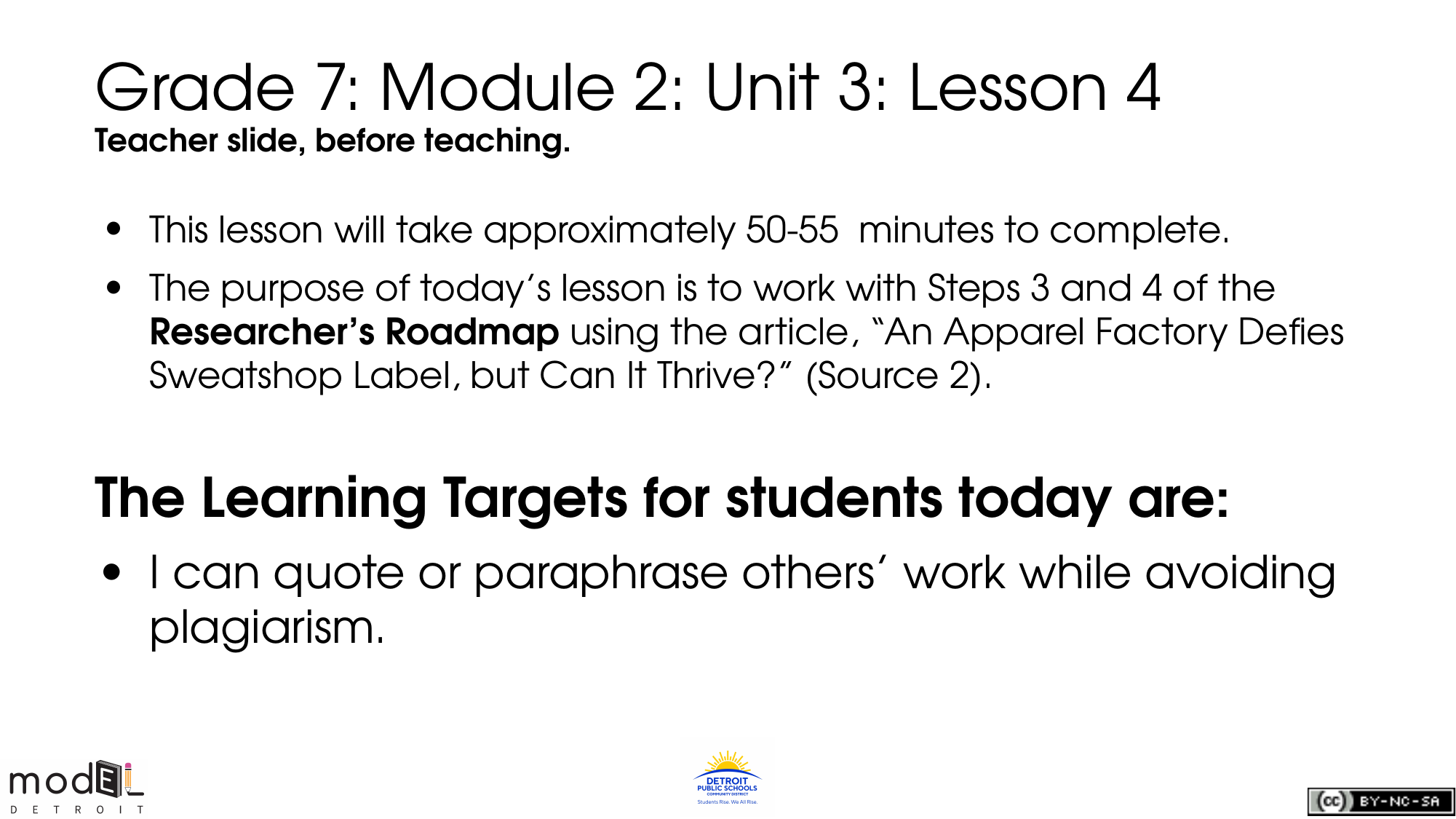

# Grade 7: Module 2: Unit 3: Lesson 4
Teacher slide, before teaching.
This lesson will take approximately 50-55  minutes to complete.
The purpose of today’s lesson is to work with Steps 3 and 4 of the Researcher’s Roadmap using the article, “An Apparel Factory Defies Sweatshop Label, but Can It Thrive?” (Source 2).

The Learning Targets for students today are:
I can quote or paraphrase others’ work while avoiding plagiarism.